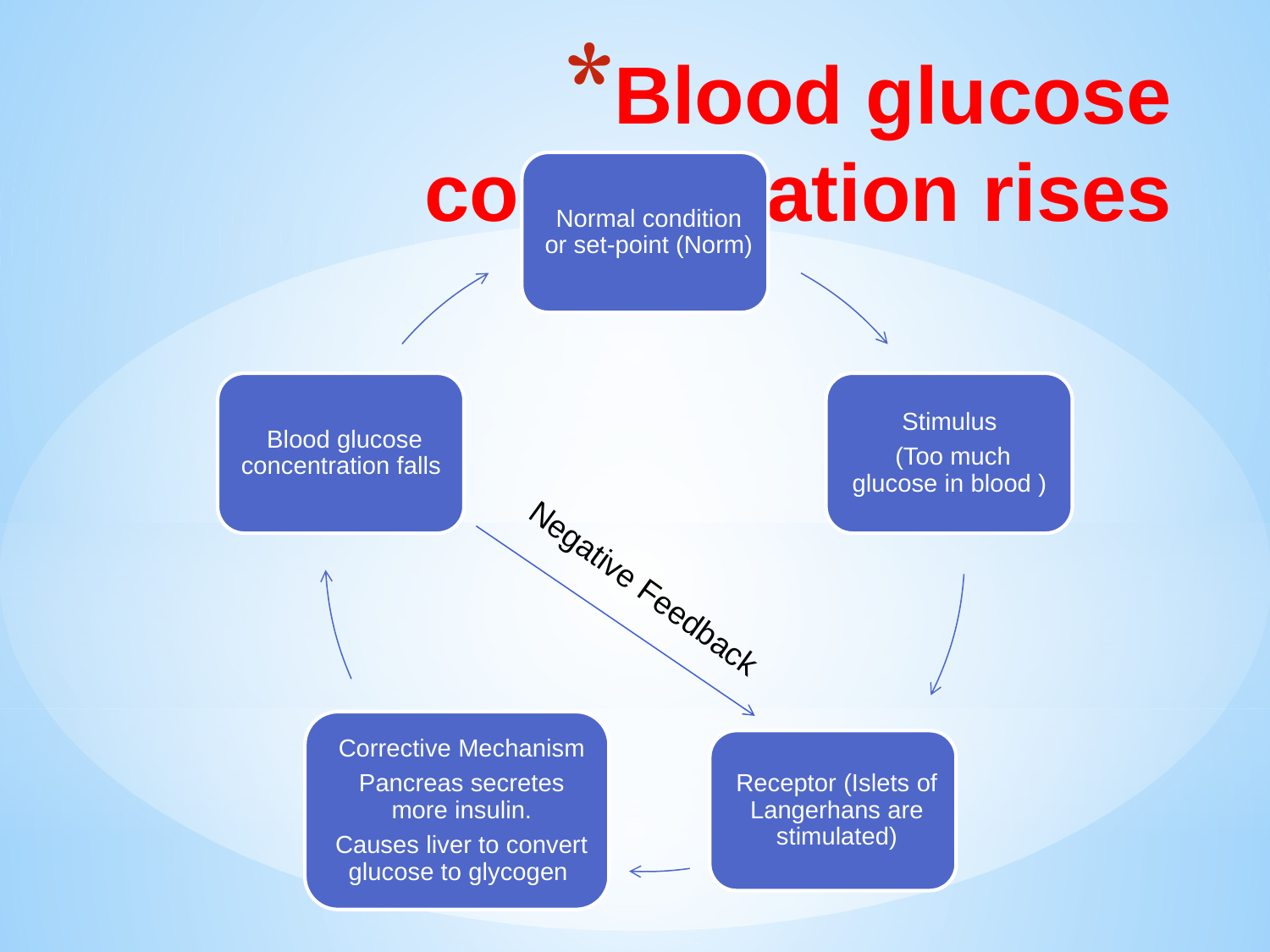

# Blood glucose concentration rises
Normal condition or set-point (Norm)
Stimulus
(Too much glucose in blood )
Receptor (Islets of Langerhans are stimulated)
Corrective Mechanism
Pancreas secretes more insulin.
Causes liver to convert glucose to glycogen
Blood glucose concentration falls
Negative Feedback